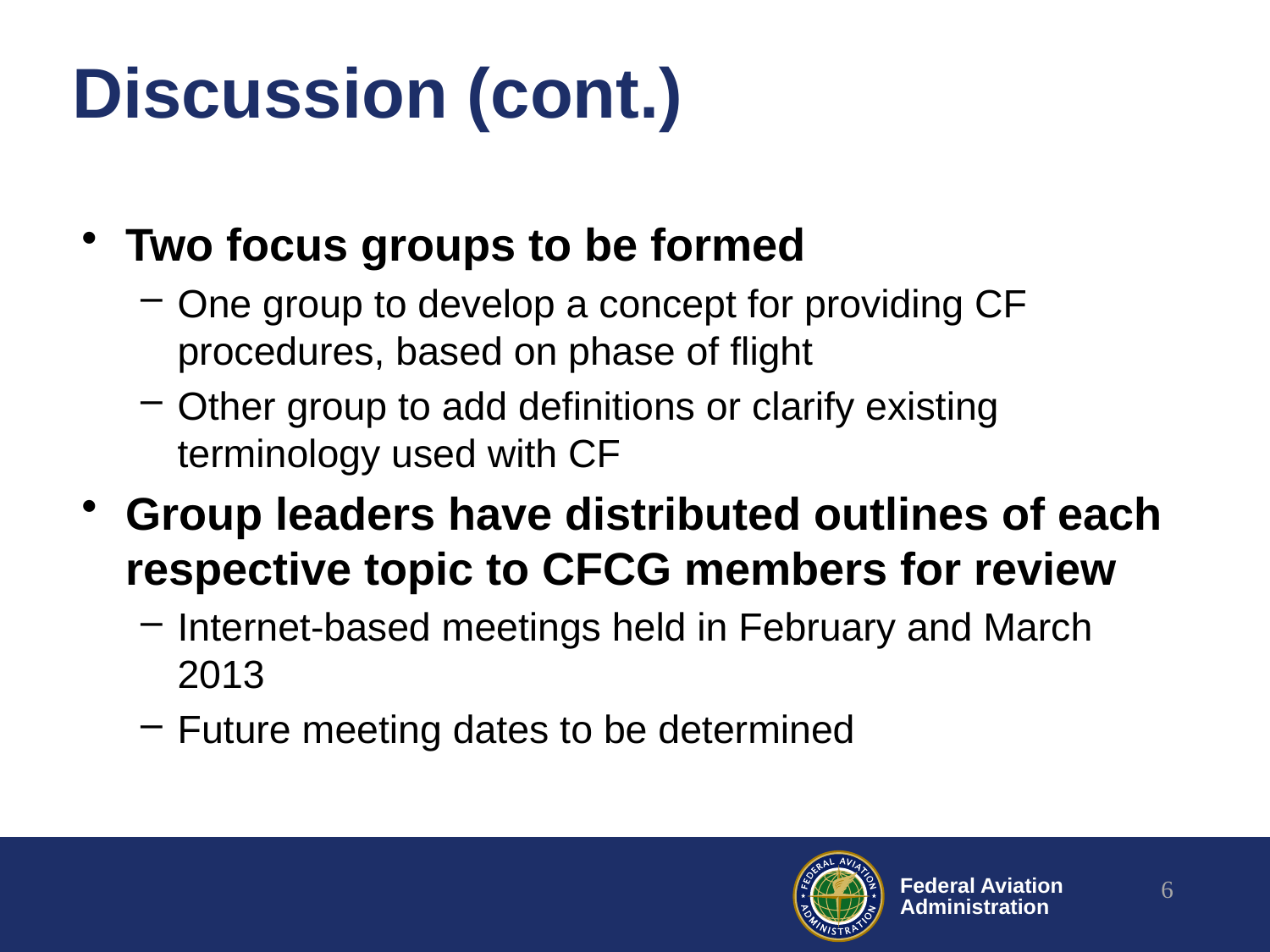

# Discussion (cont.)
Two focus groups to be formed
One group to develop a concept for providing CF procedures, based on phase of flight
Other group to add definitions or clarify existing terminology used with CF
Group leaders have distributed outlines of each respective topic to CFCG members for review
Internet-based meetings held in February and March 2013
Future meeting dates to be determined
6